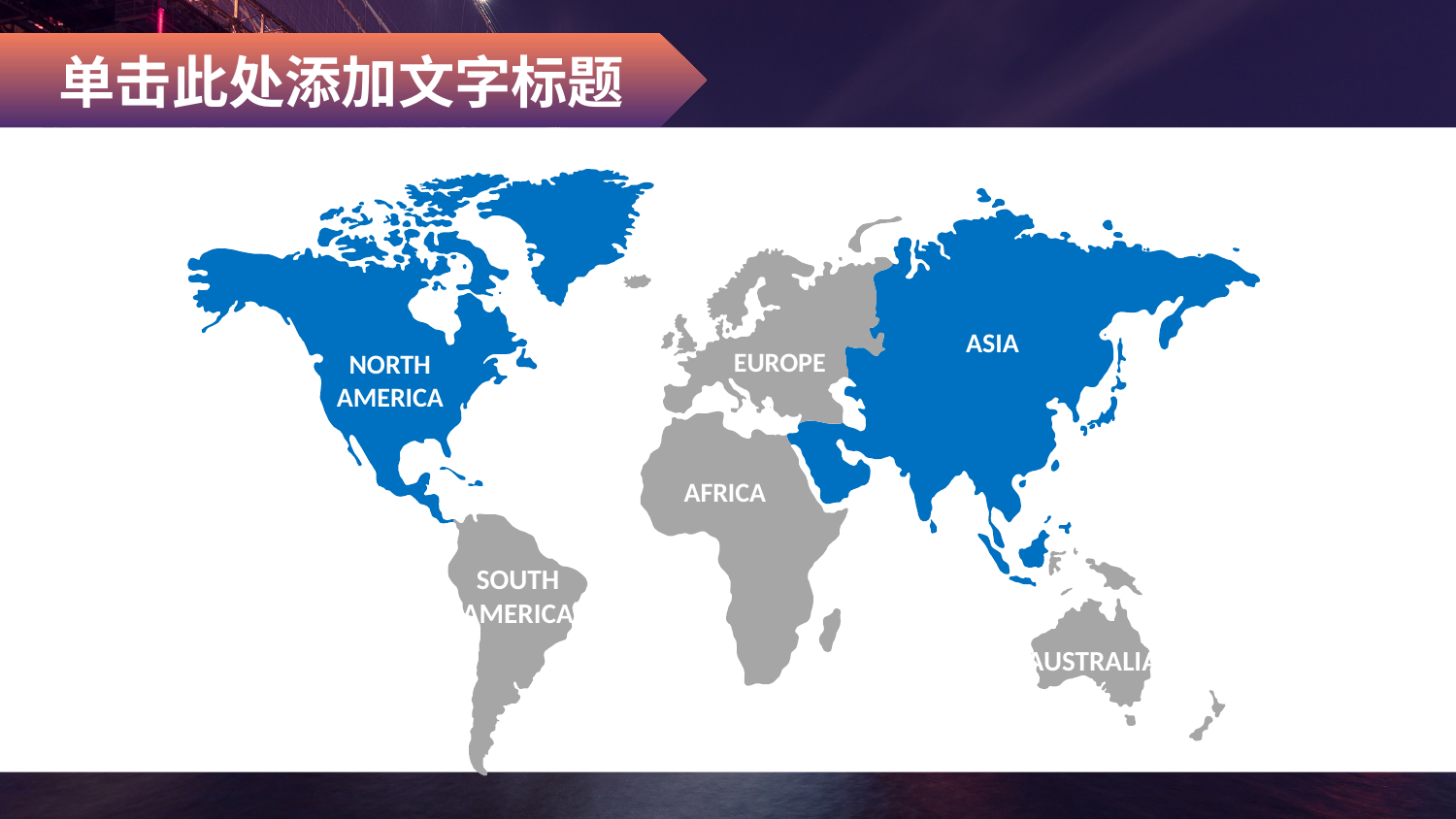

ASIA
EUROPE
NORTH
AMERICA
AFRICA
SOUTH
AMERICA
AUSTRALIA